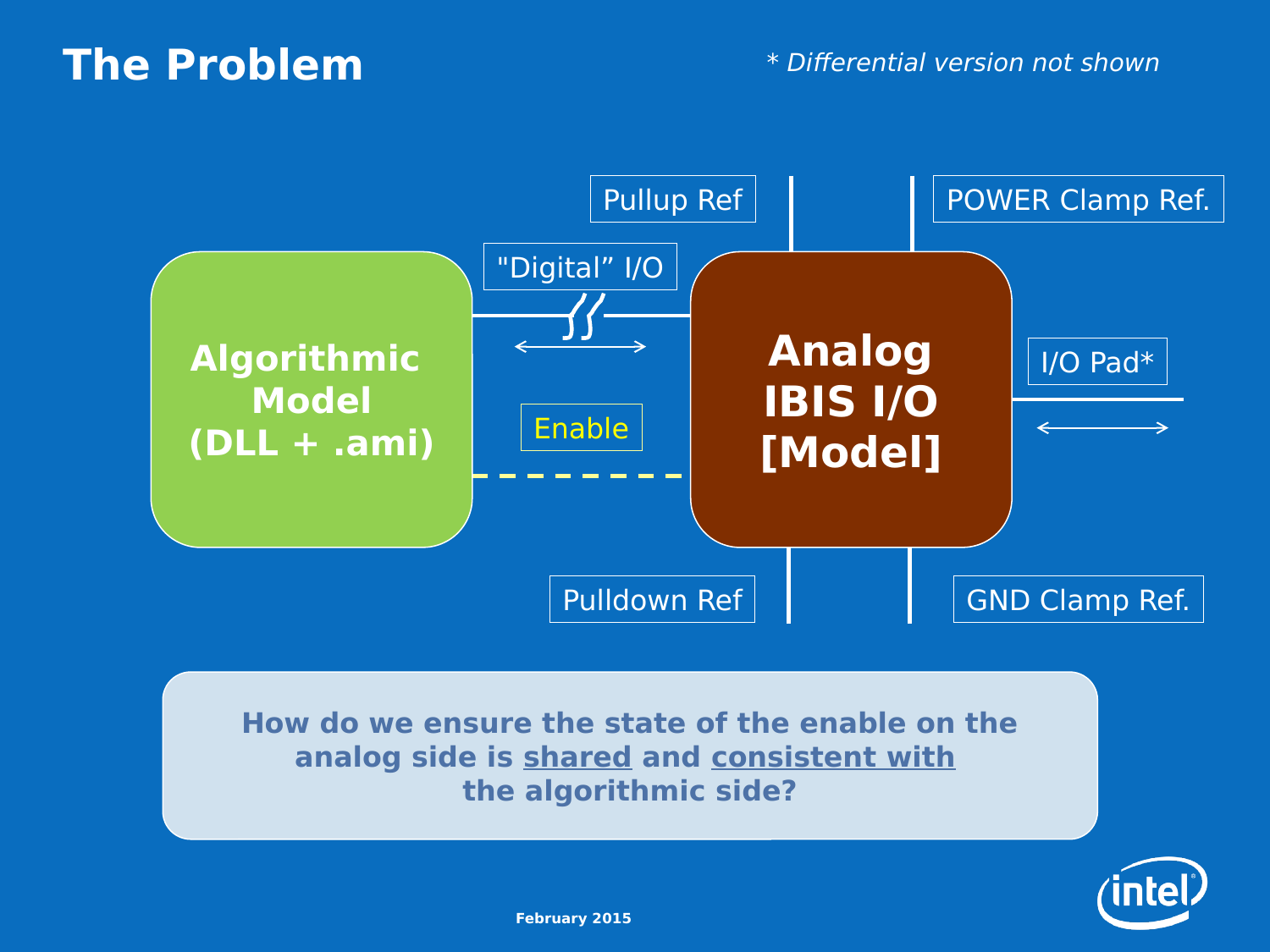

# The Problem
* Differential version not shown

Pullup Ref
POWER Clamp Ref.
"Digital” I/O
Algorithmic
Model
(DLL + .ami)
Analog IBIS I/O
[Model]

I/O Pad*
Enable
Pulldown Ref
GND Clamp Ref.
How do we ensure the state of the enable on the analog side is shared and consistent with
the algorithmic side?
February 2015